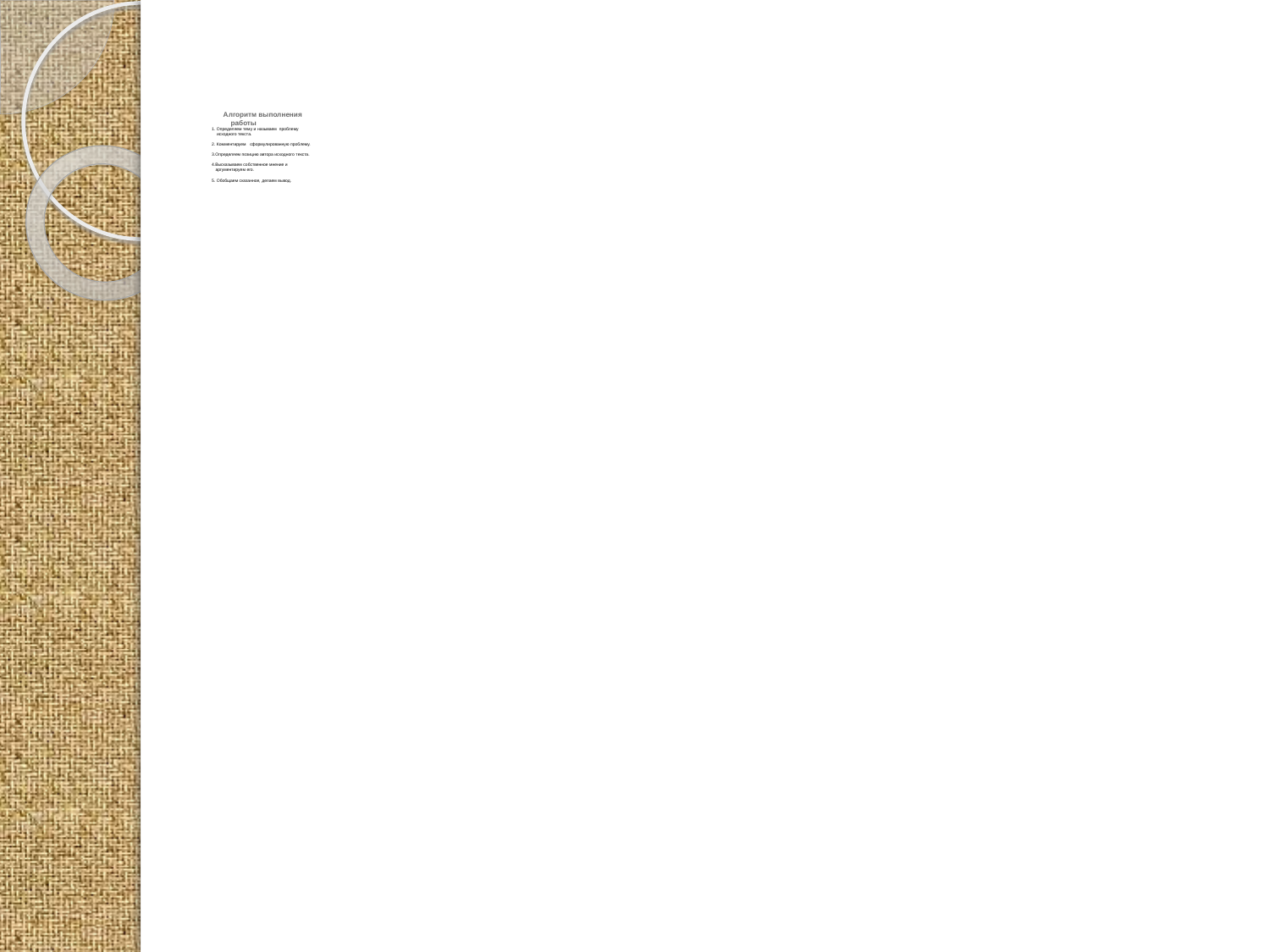

# Алгоритм выполнения работы 1. Определяем тему и называем  проблему исходного текста. 2. Комментируем   сформулированную проблему. 3.Определяем позицию автора исходного текста. 4.Высказываем собственное мнение и аргументируем его. 5. Обобщаем сказанное, делаем вывод.